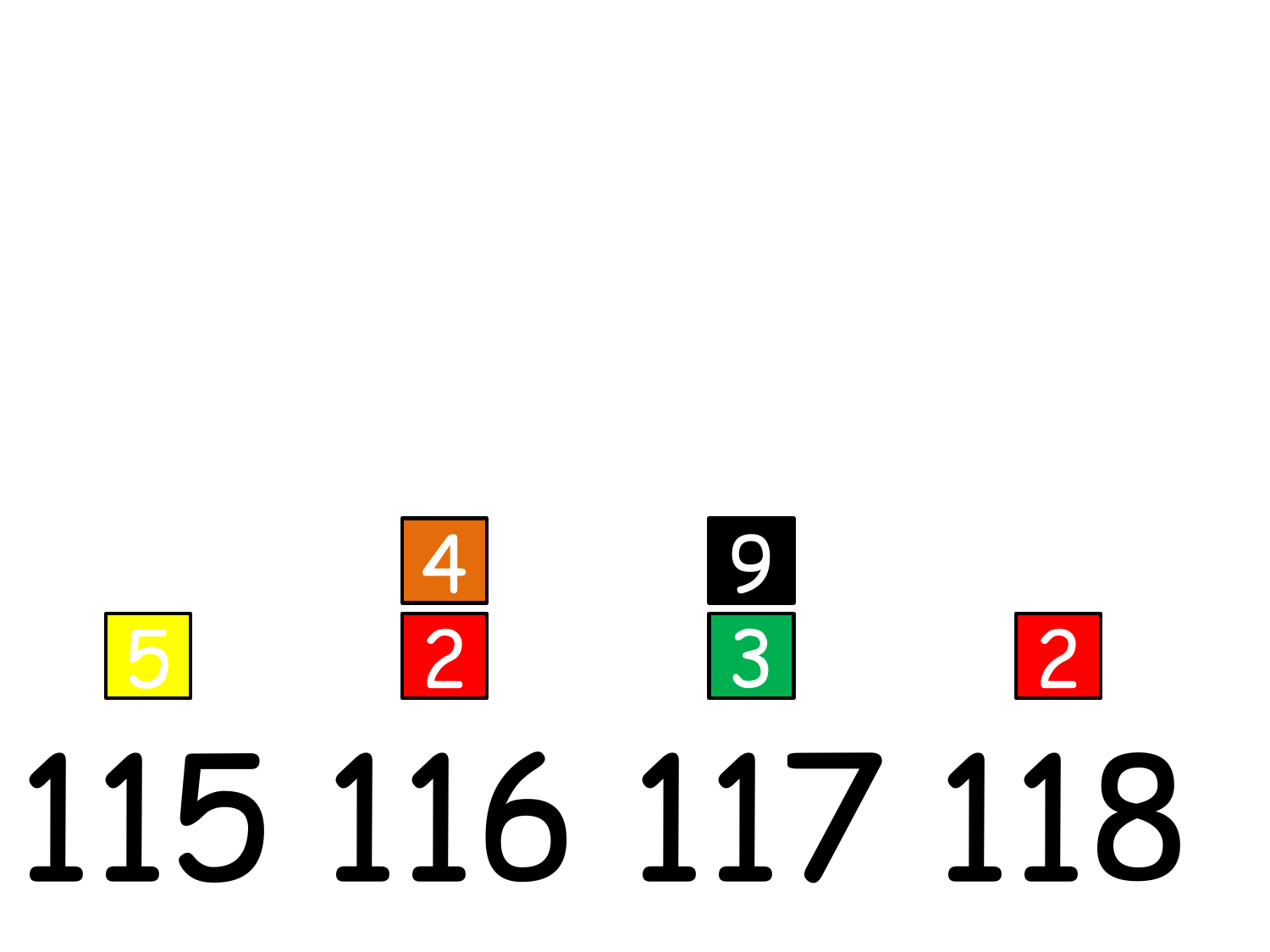

4
2
9
3
5
2
 115 116 117 118